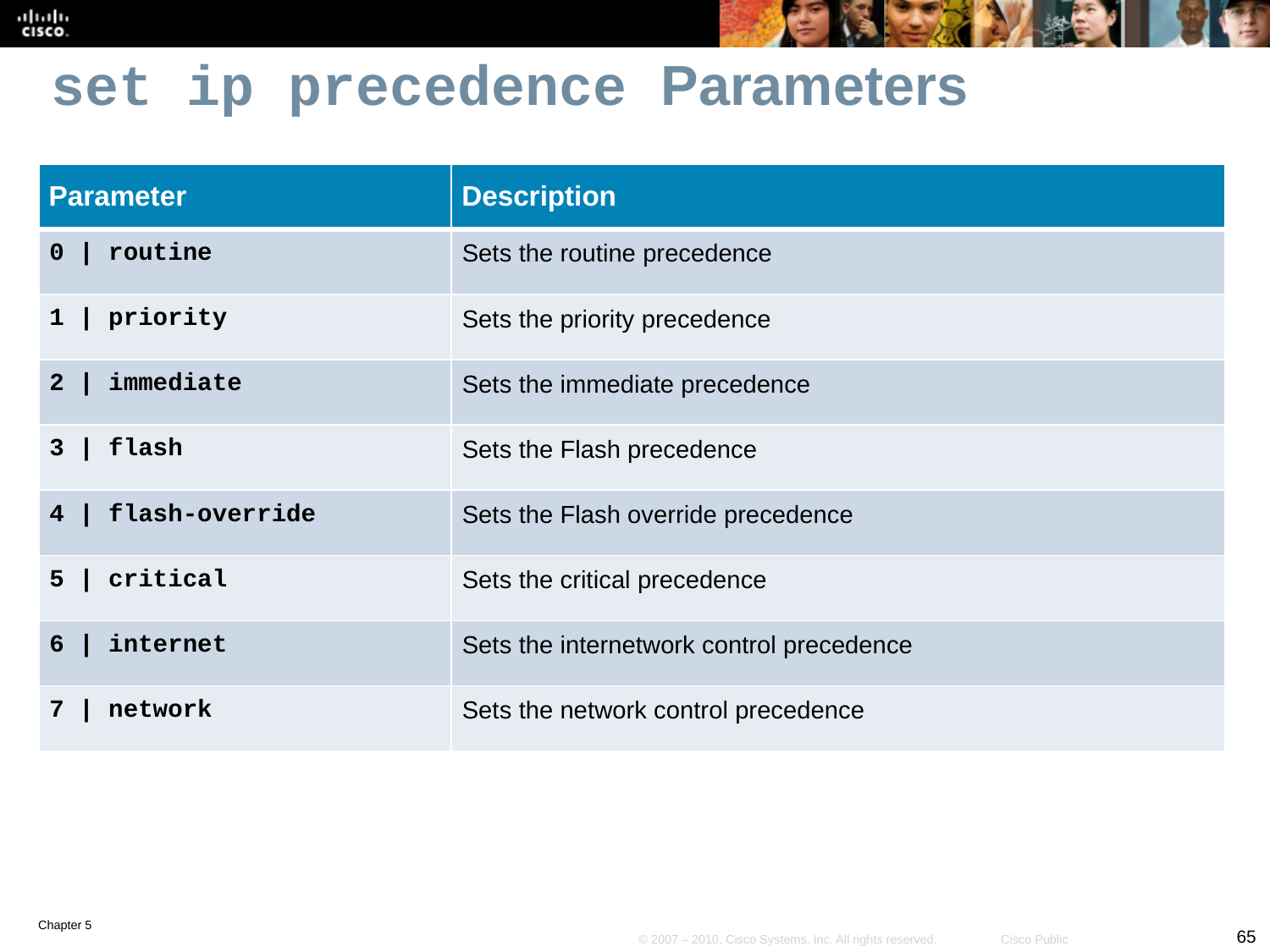

# set ip precedence Parameters
| Parameter | Description |
| --- | --- |
| 0 | routine | Sets the routine precedence |
| 1 | priority | Sets the priority precedence |
| 2 | immediate | Sets the immediate precedence |
| 3 | flash | Sets the Flash precedence |
| 4 | flash-override | Sets the Flash override precedence |
| 5 | critical | Sets the critical precedence |
| 6 | internet | Sets the internetwork control precedence |
| 7 | network | Sets the network control precedence |